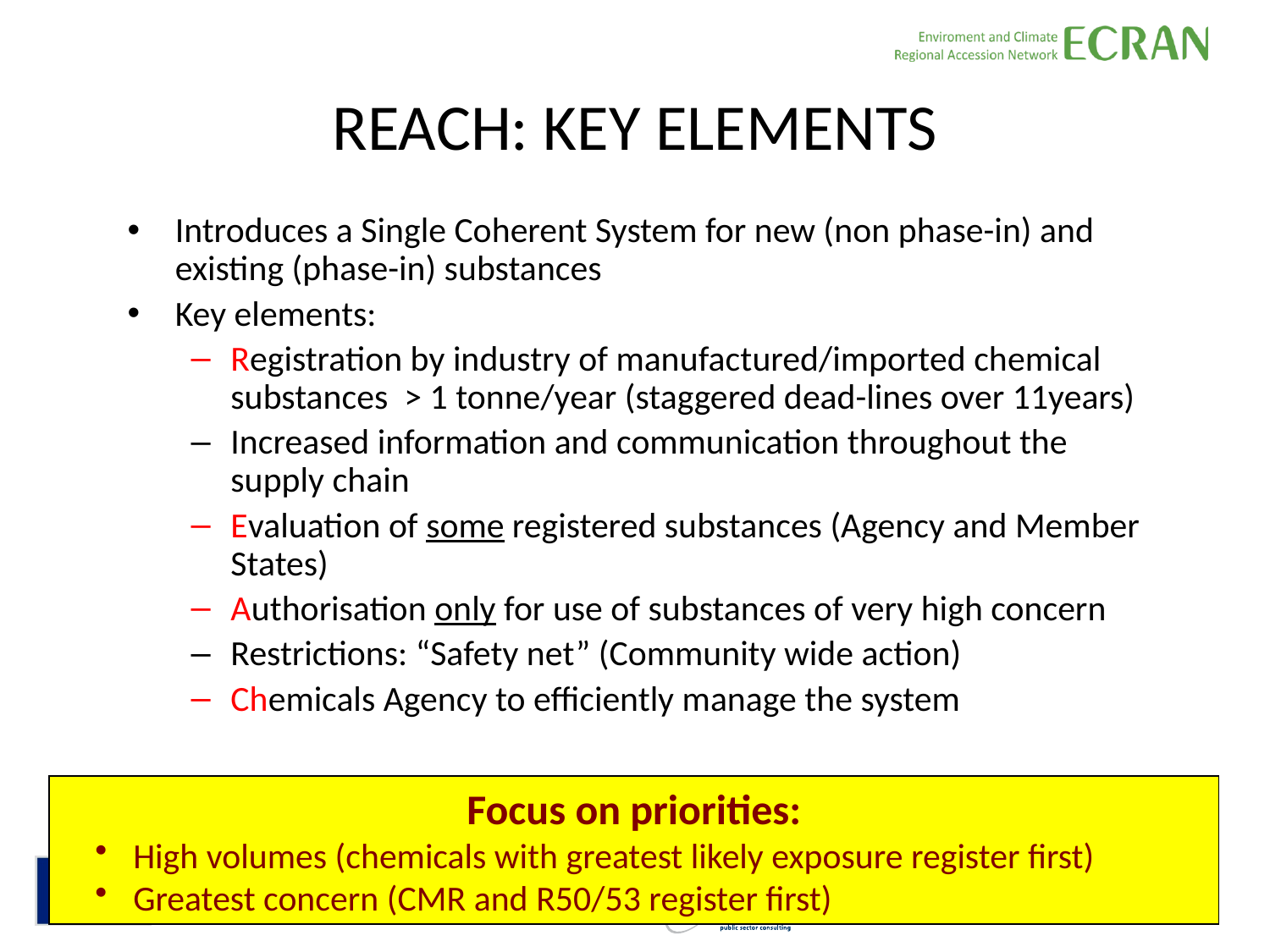

# REACH: KEY ELEMENTS
Introduces a Single Coherent System for new (non phase-in) and existing (phase-in) substances
Key elements:
Registration by industry of manufactured/imported chemical substances  > 1 tonne/year (staggered dead-lines over 11years)
Increased information and communication throughout the supply chain
Evaluation of some registered substances (Agency and Member States)
Authorisation only for use of substances of very high concern
Restrictions: “Safety net” (Community wide action)
Chemicals Agency to efficiently manage the system
Focus on priorities:
 High volumes (chemicals with greatest likely exposure register first)
 Greatest concern (CMR and R50/53 register first)